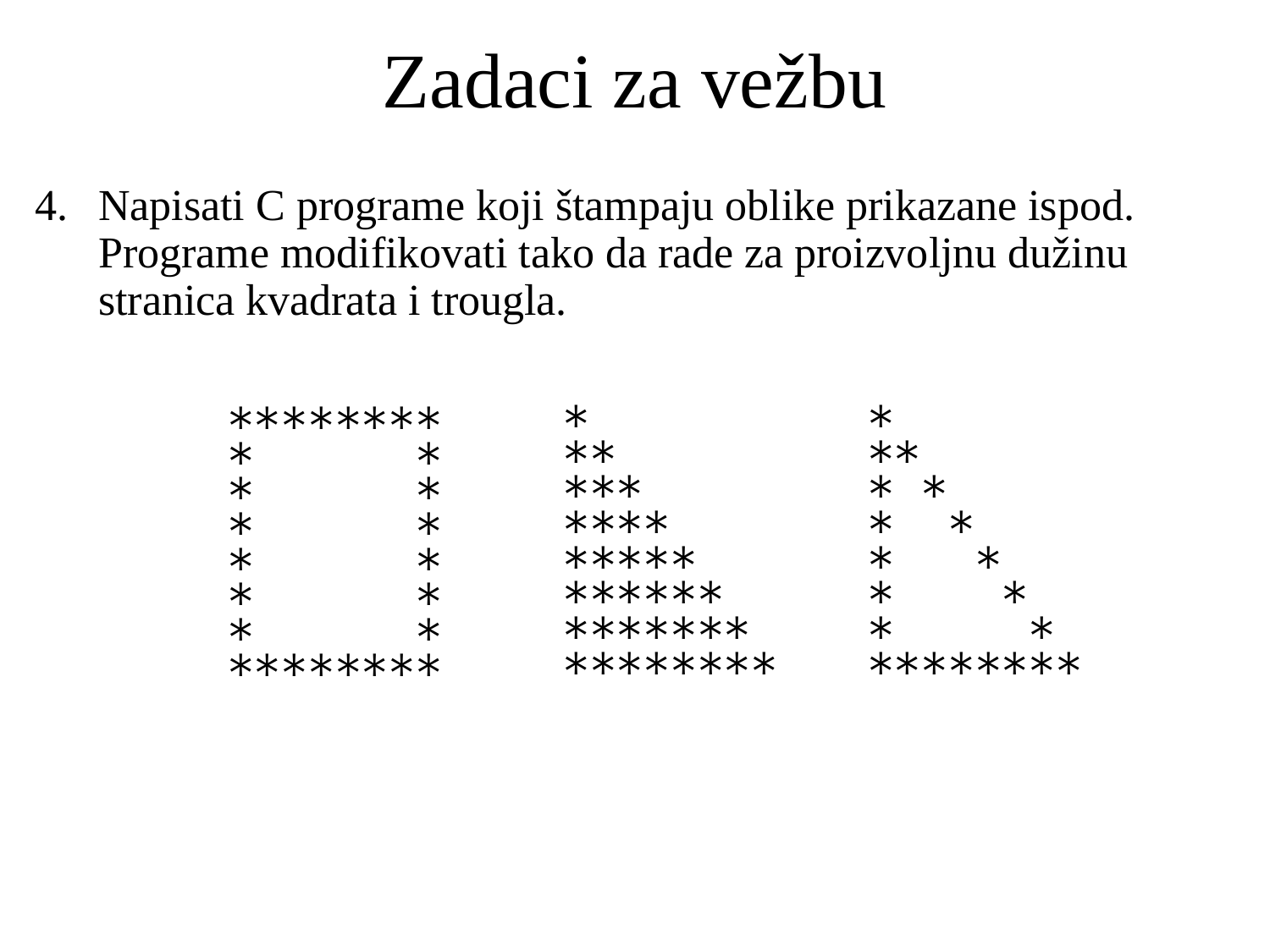

# Zadaci za vežbu
Napisati C programe koji štampaju oblike prikazane ispod. Programe modifikovati tako da rade za proizvoljnu dužinu stranica kvadrata i trougla.
*
**
***
****
*****
******
*******
********
*
**
* *
*  *
*   *
*    *
*     *
********
********
*      *
*      *
*      *
*      *
*      *
*      *
********